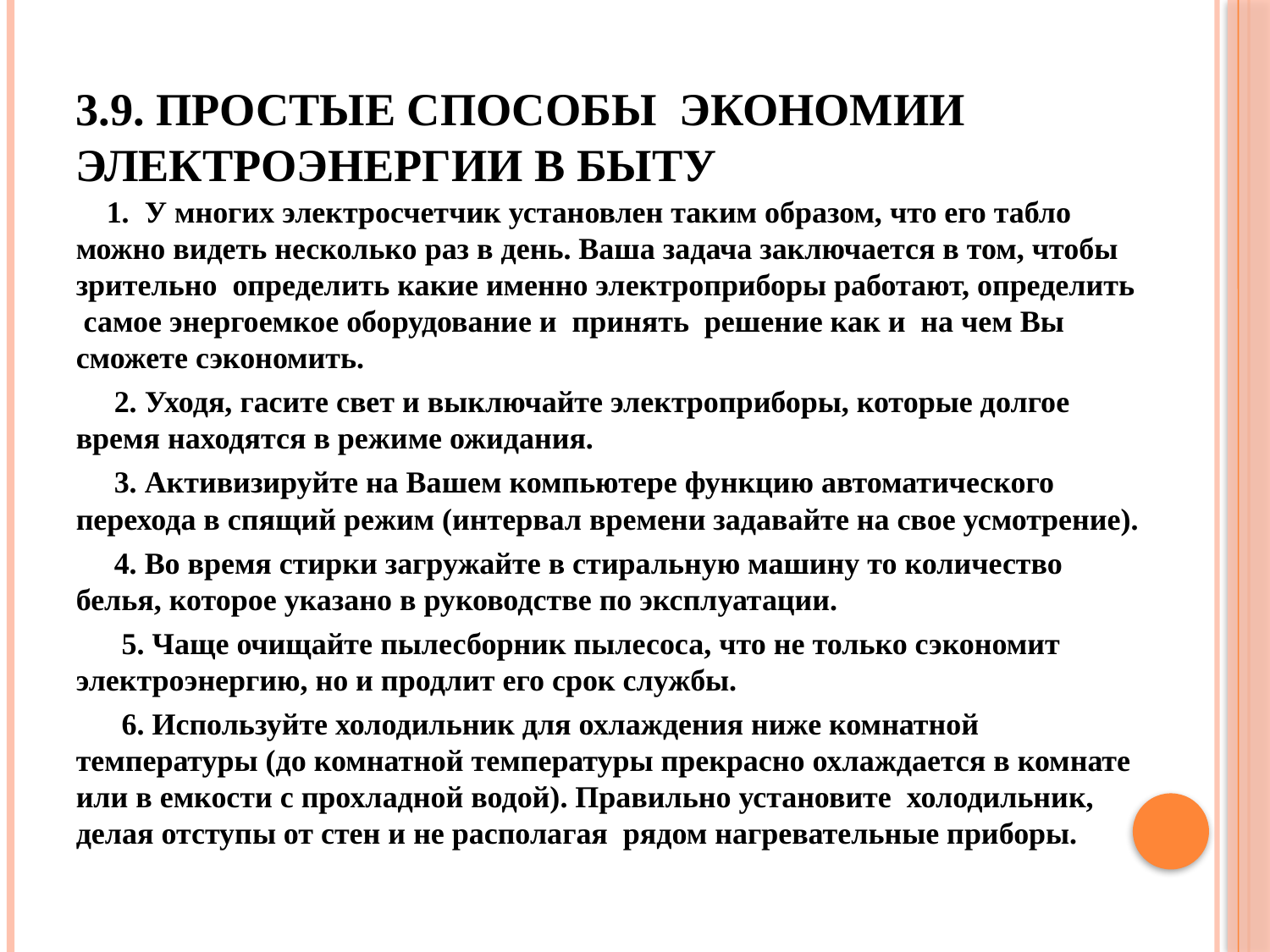

# 3.9. Простые способы  экономии электроэнергии в быту
    1.  У многих электросчетчик установлен таким образом, что его табло можно видеть несколько раз в день. Ваша задача заключается в том, чтобы зрительно  определить какие именно электроприборы работают, определить  самое энергоемкое оборудование и  принять  решение как и  на чем Вы сможете сэкономить.
     2. Уходя, гасите свет и выключайте электроприборы, которые долгое время находятся в режиме ожидания.
     3. Активизируйте на Вашем компьютере функцию автоматического перехода в спящий режим (интервал времени задавайте на свое усмотрение).
     4. Во время стирки загружайте в стиральную машину то количество белья, которое указано в руководстве по эксплуатации.
      5. Чаще очищайте пылесборник пылесоса, что не только сэкономит электроэнергию, но и продлит его срок службы.
      6. Используйте холодильник для охлаждения ниже комнатной температуры (до комнатной температуры прекрасно охлаждается в комнате или в емкости с прохладной водой). Правильно установите  холодильник, делая отступы от стен и не располагая  рядом нагревательные приборы.